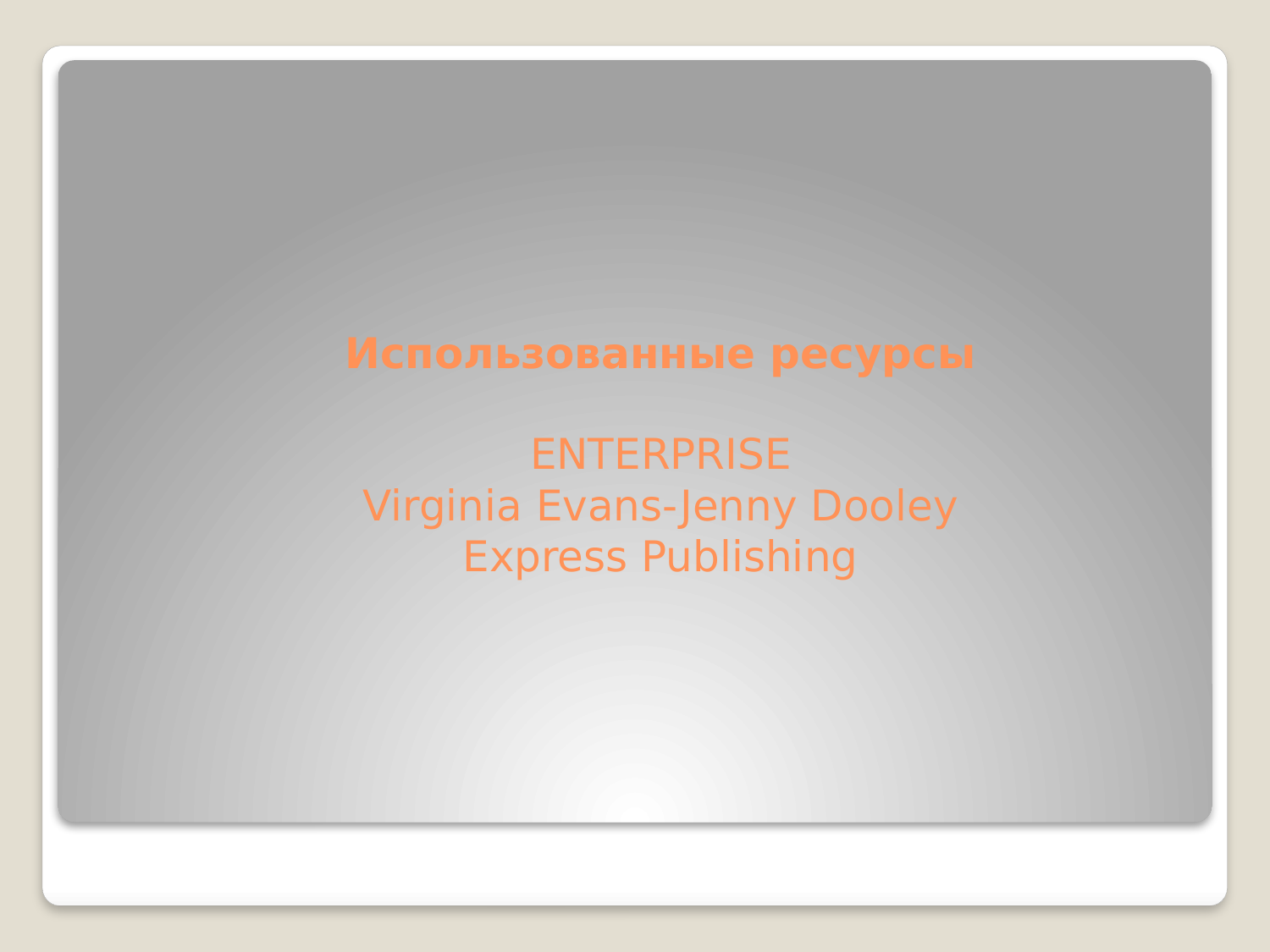

# Использованные ресурсы ENTERPRISE Virginia Evans-Jenny Dooley Express Publishing